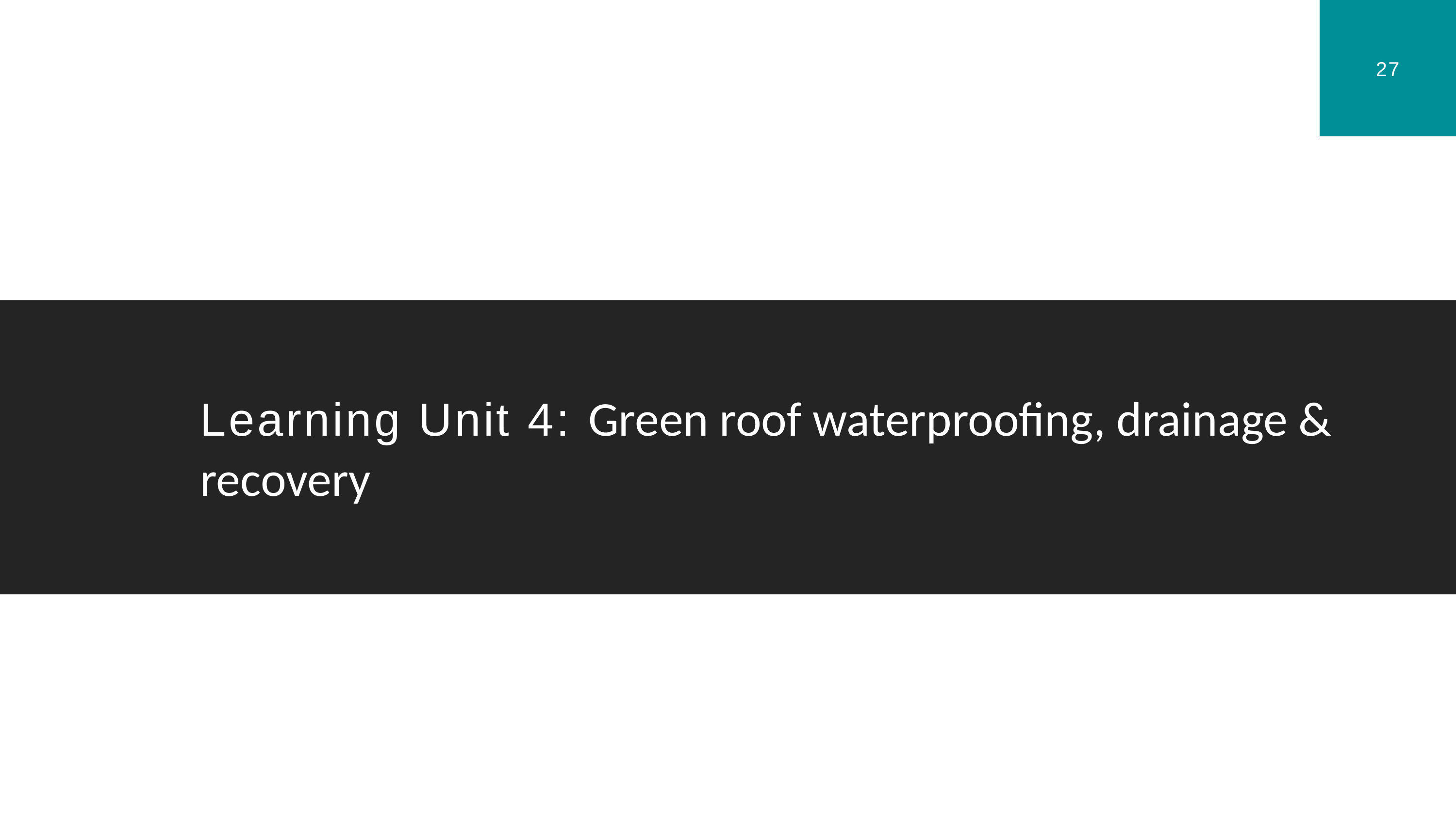

27

Learning Unit 4: Green roof waterproofing, drainage & recovery